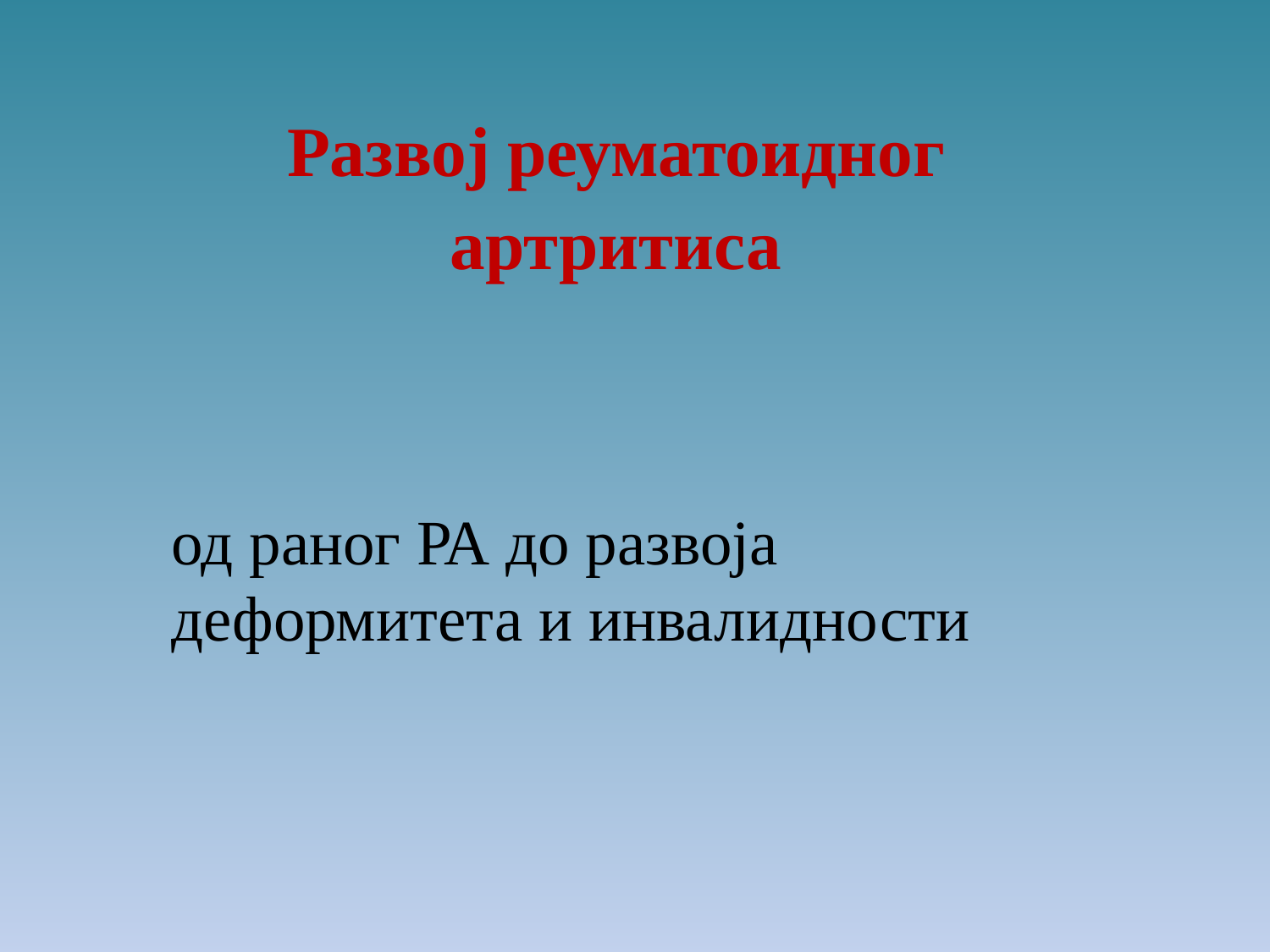

Развој реуматоидног
артритиса
од раног РА до развоја
деформитета и инвалидности